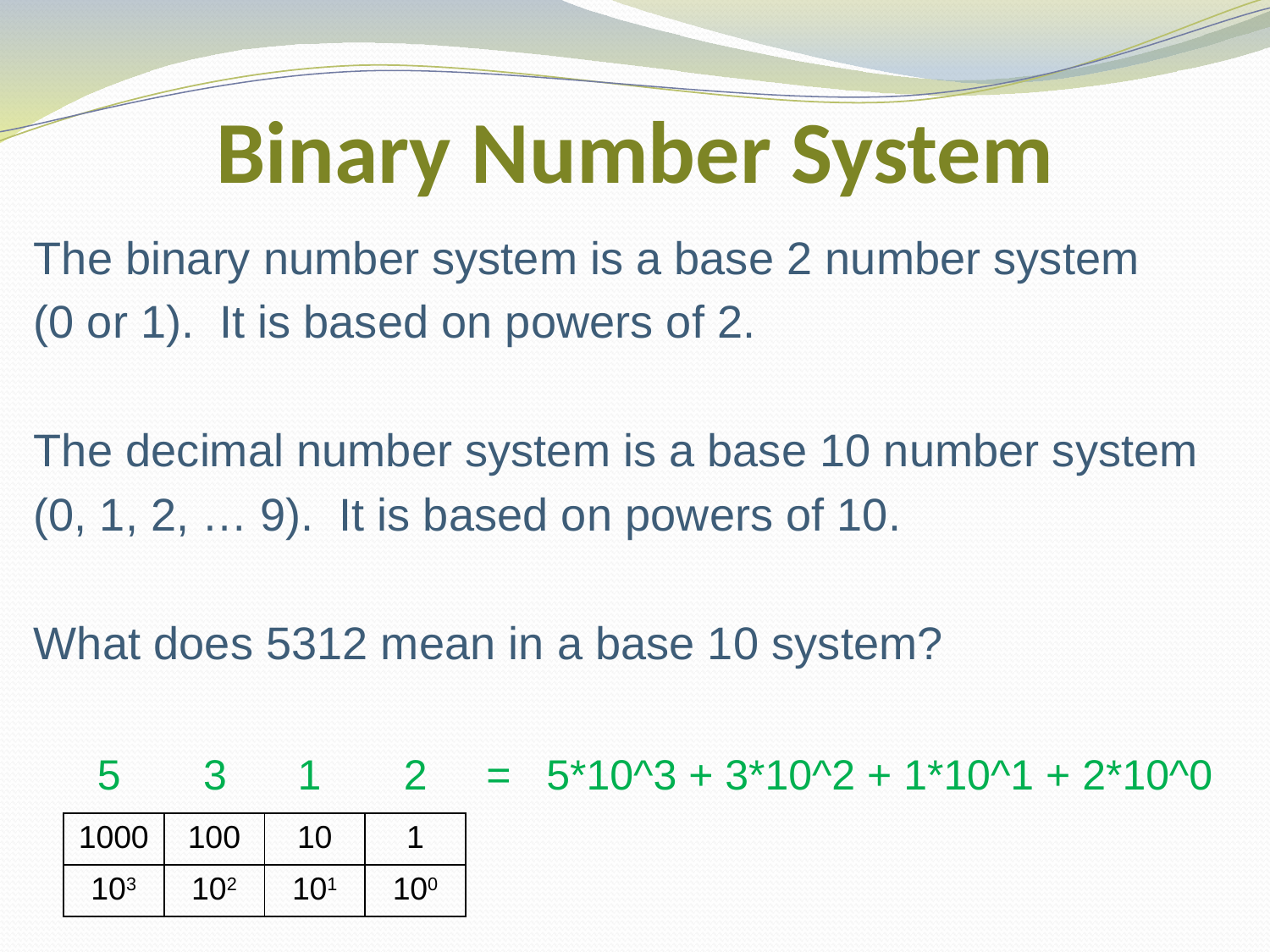

# Binary Number System
The binary number system is a base 2 number system
(0 or 1).  It is based on powers of 2.

The decimal number system is a base 10 number system
(0, 1, 2, … 9).  It is based on powers of 10.

What does 5312 mean in a base 10 system?

5       3      1       2     =   5*10^3 + 3*10^2 + 1*10^1 + 2*10^0
| 1000 | 100 | 10 | 1 |
| --- | --- | --- | --- |
| 103 | 102 | 101 | 100 |